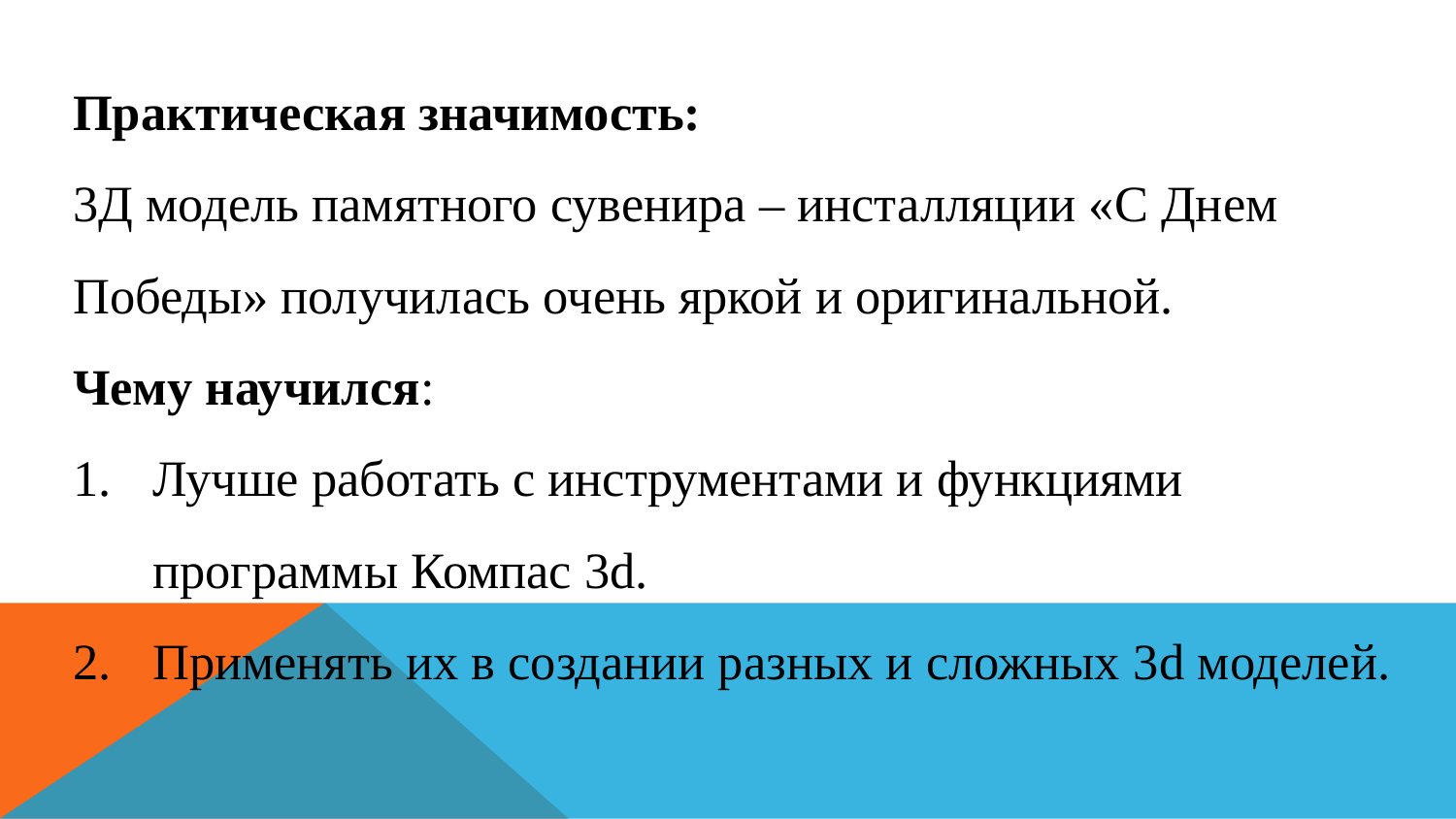

Практическая значимость:
3Д модель памятного сувенира – инсталляции «С Днем Победы» получилась очень яркой и оригинальной.
Чему научился:
Лучше работать с инструментами и функциями  программы Компас 3d.
Применять их в создании разных и сложных 3d моделей.